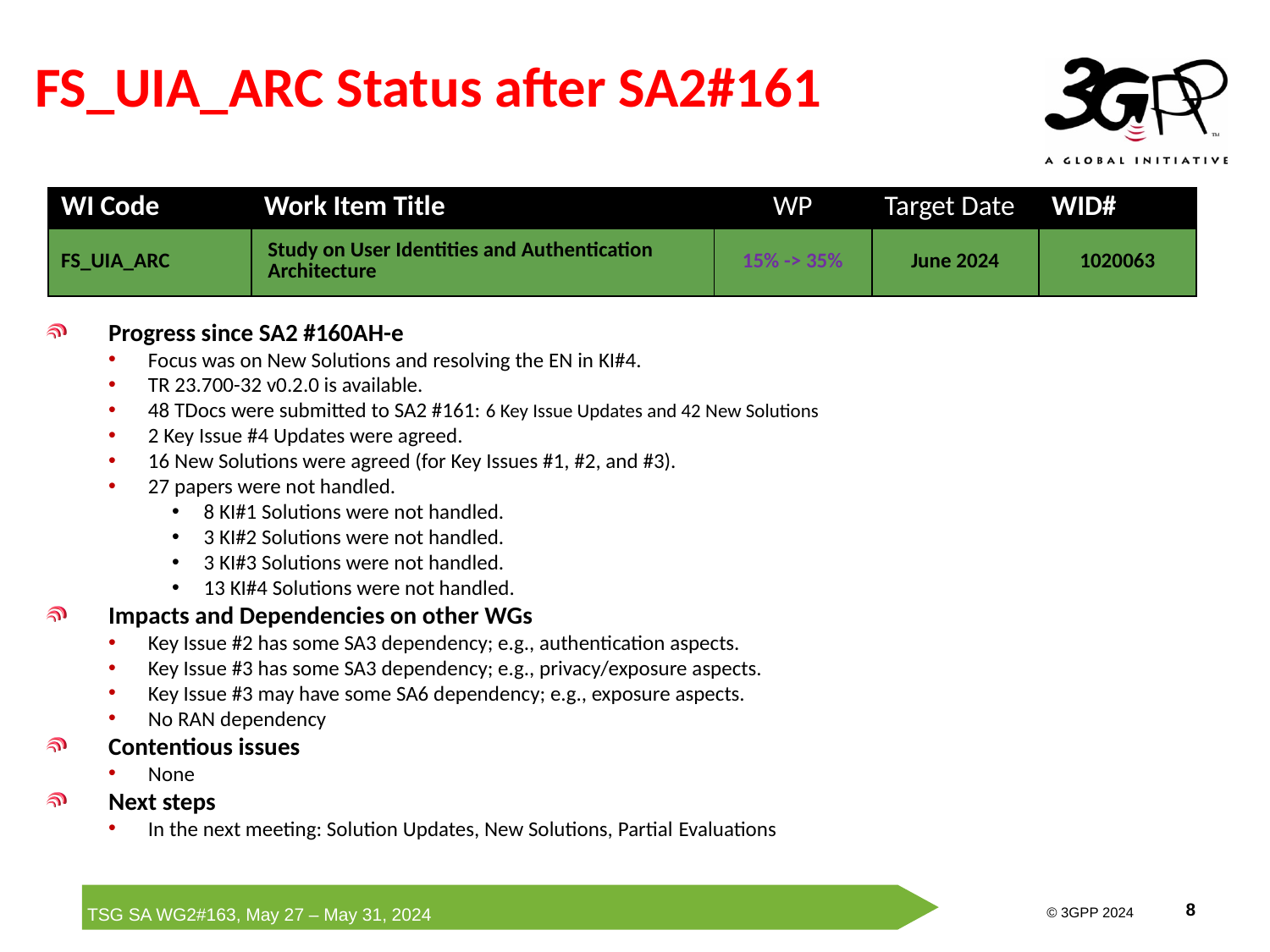

# FS_UIA_ARC Status after SA2#161
| WI Code | Work Item Title | WP | Target Date | WID# |
| --- | --- | --- | --- | --- |
| FS\_UIA\_ARC | Study on User Identities and Authentication Architecture | 15% -> 35% | June 2024 | 1020063 |
Progress since SA2 #160AH-e
Focus was on New Solutions and resolving the EN in KI#4.
TR 23.700-32 v0.2.0 is available.
48 TDocs were submitted to SA2 #161: 6 Key Issue Updates and 42 New Solutions
2 Key Issue #4 Updates were agreed.
16 New Solutions were agreed (for Key Issues #1, #2, and #3).
27 papers were not handled.
8 KI#1 Solutions were not handled.
3 KI#2 Solutions were not handled.
3 KI#3 Solutions were not handled.
13 KI#4 Solutions were not handled.
Impacts and Dependencies on other WGs
Key Issue #2 has some SA3 dependency; e.g., authentication aspects.
Key Issue #3 has some SA3 dependency; e.g., privacy/exposure aspects.
Key Issue #3 may have some SA6 dependency; e.g., exposure aspects.
No RAN dependency
Contentious issues
None
Next steps
In the next meeting: Solution Updates, New Solutions, Partial Evaluations